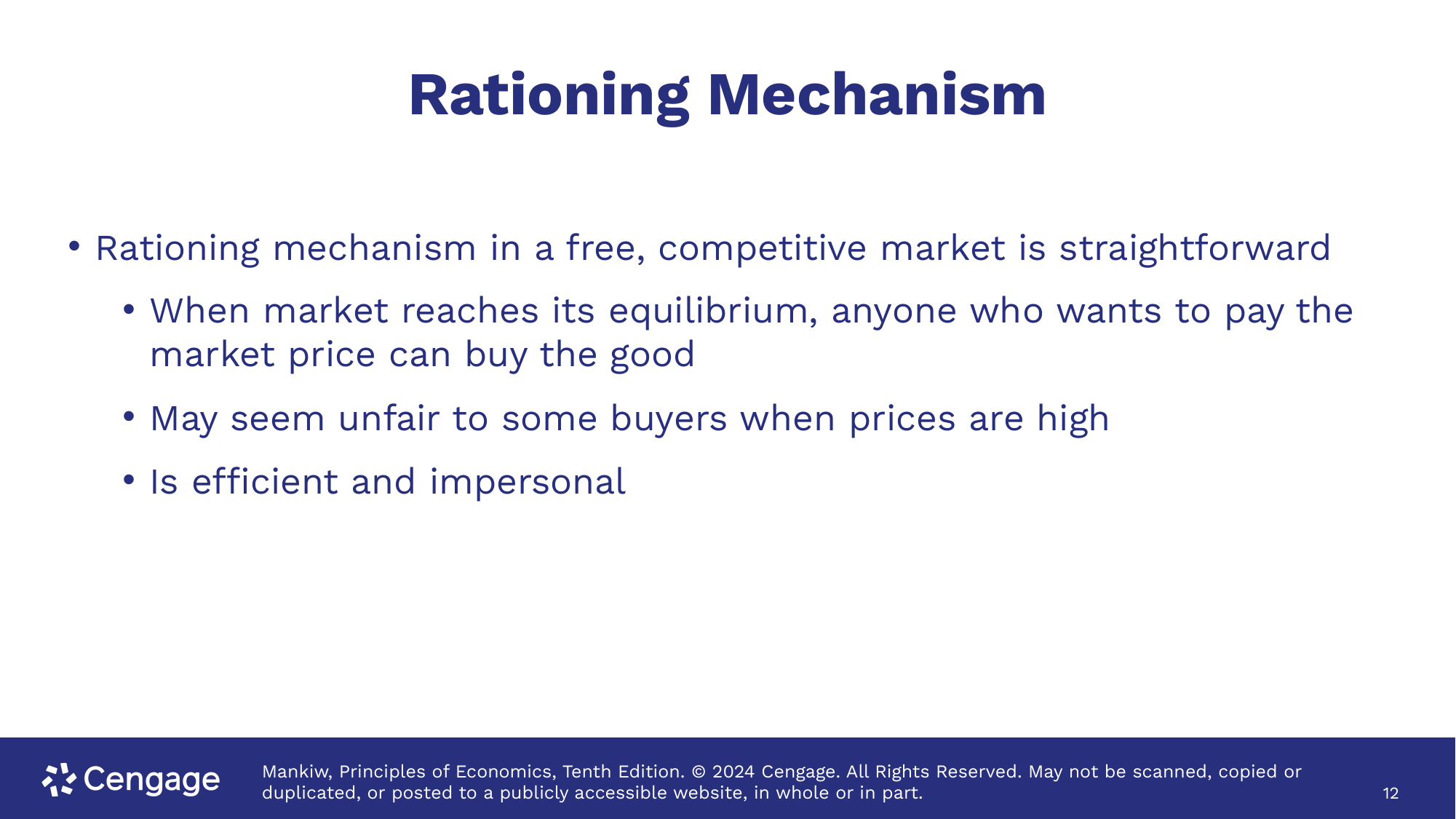

# Rationing Mechanism
Rationing mechanism in a free, competitive market is straightforward
When market reaches its equilibrium, anyone who wants to pay the market price can buy the good
May seem unfair to some buyers when prices are high
Is efficient and impersonal